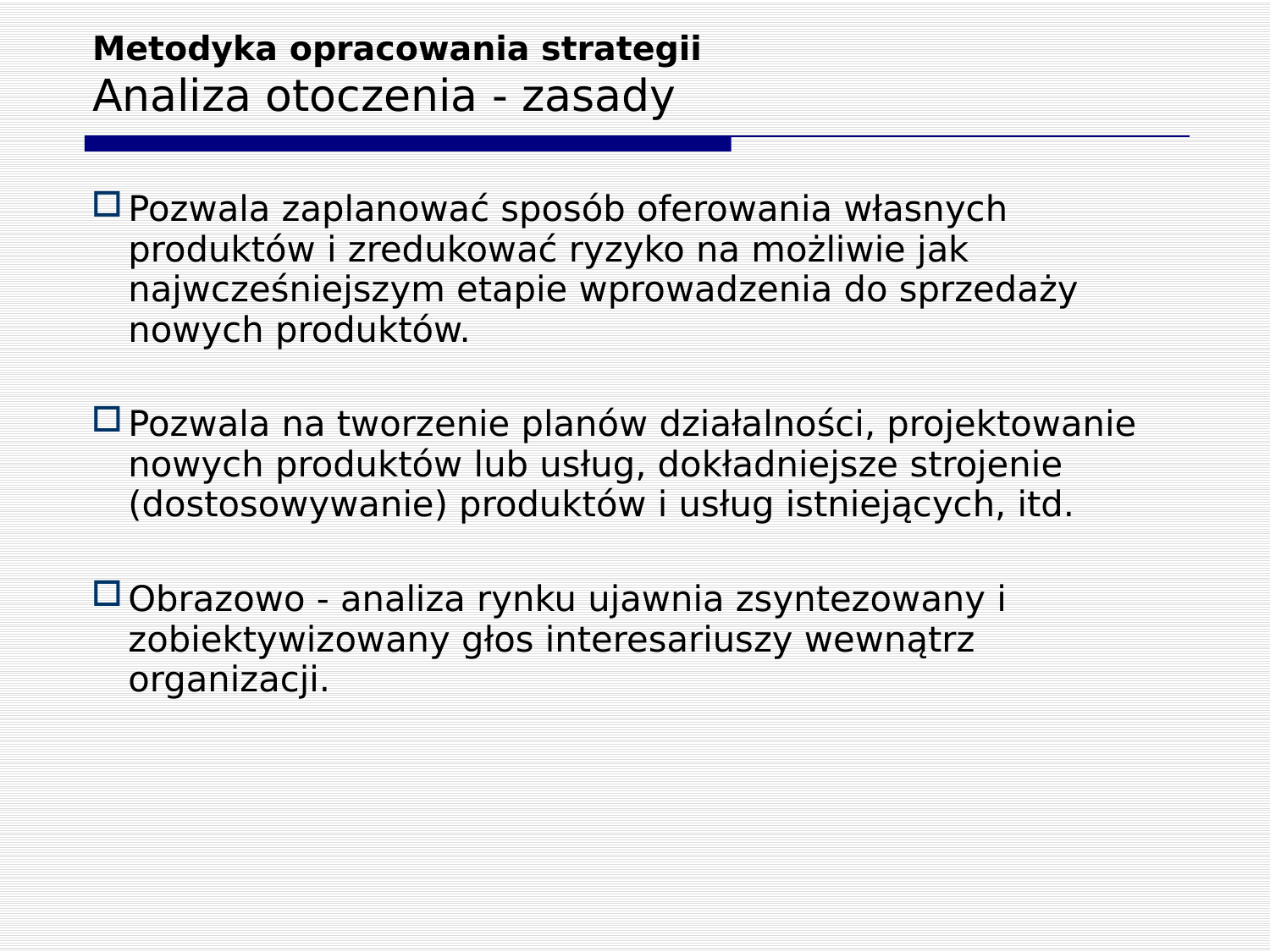

# Metodyka opracowania strategii Analiza otoczenia - zasady
Pozwala zaplanować sposób oferowania własnych produktów i zredukować ryzyko na możliwie jak najwcześniejszym etapie wprowadzenia do sprzedaży nowych produktów.

Pozwala na tworzenie planów działalności, projektowanie nowych produktów lub usług, dokładniejsze strojenie (dostosowywanie) produktów i usług istniejących, itd.

Obrazowo - analiza rynku ujawnia zsyntezowany i zobiektywizowany głos interesariuszy wewnątrz organizacji.